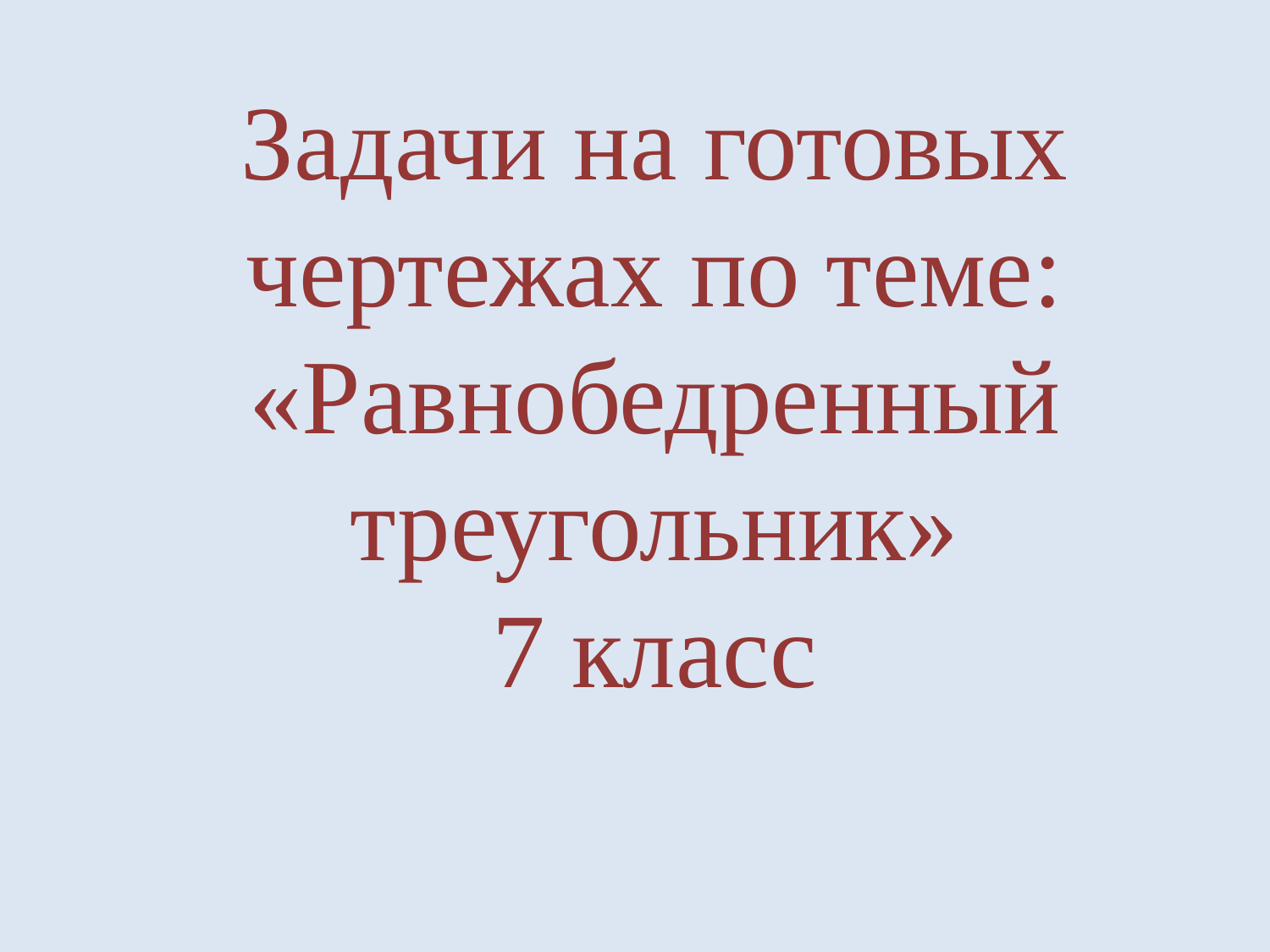

# Задачи на готовых чертежах по теме: «Равнобедренный треугольник» 7 класс